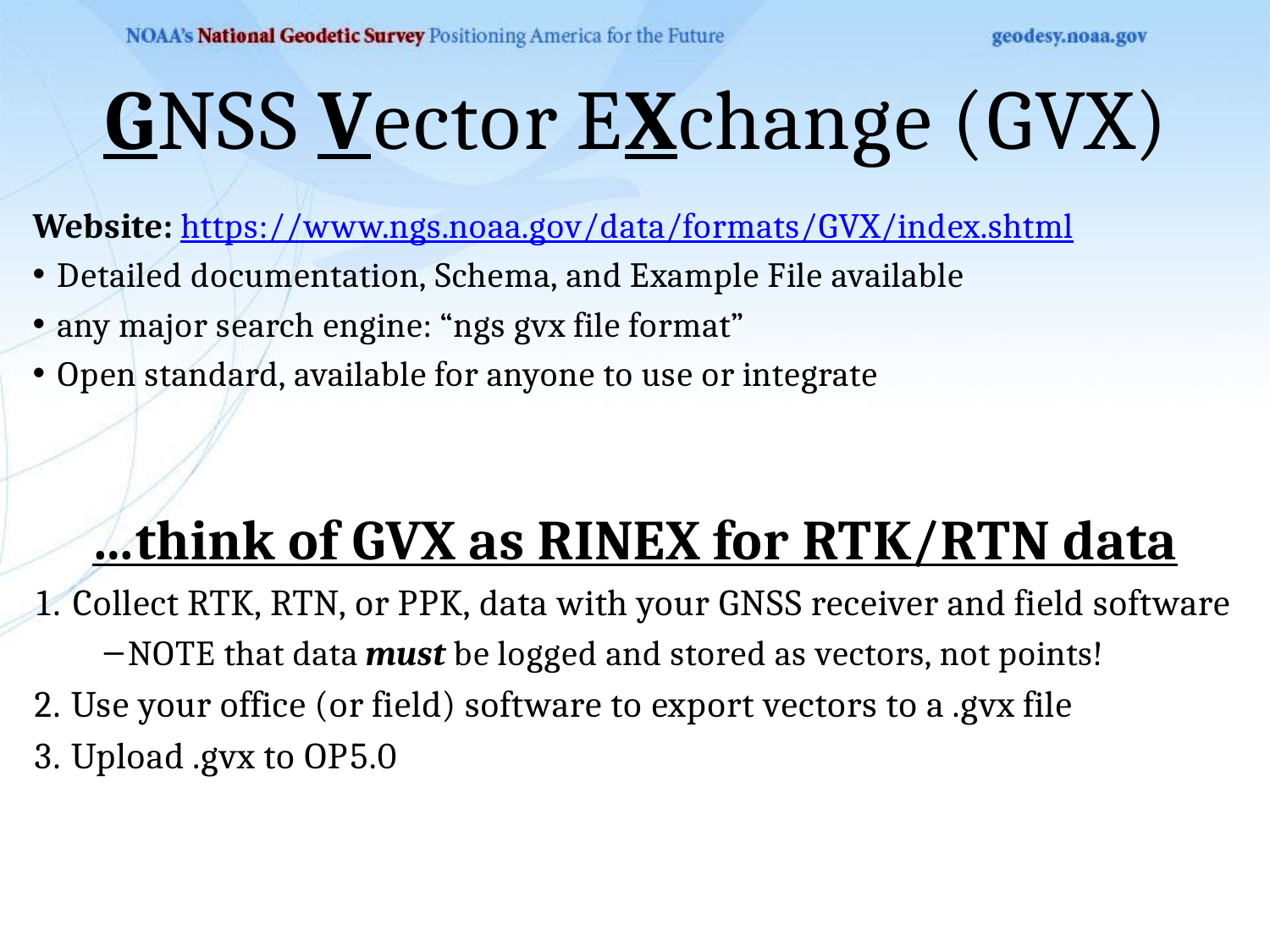

GNSS Vector EXchange (GVX)
Website: https://www.ngs.noaa.gov/data/formats/GVX/index.shtml
Detailed documentation, Schema, and Example File available
any major search engine: “ngs gvx file format”
Open standard, available for anyone to use or integrate

…think of GVX as RINEX for RTK/RTN data
Collect RTK, RTN, or PPK, data with your GNSS receiver and field software
NOTE that data must be logged and stored as vectors, not points!
Use your office (or field) software to export vectors to a .gvx file
Upload .gvx to OP5.0